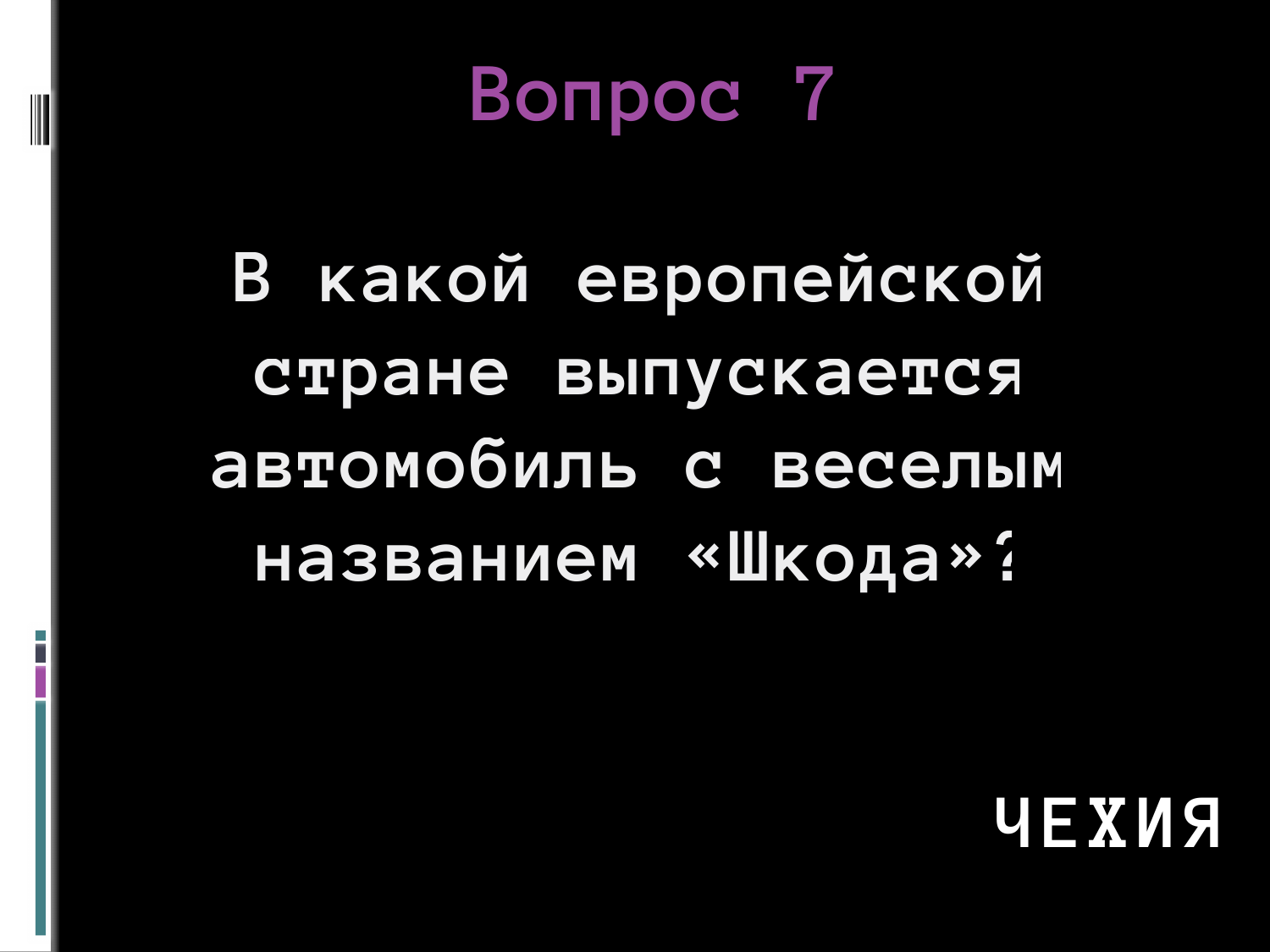

# Вопрос 7
В какой европейской стране выпускается автомобиль с веселым названием «Шкода»?
чехия